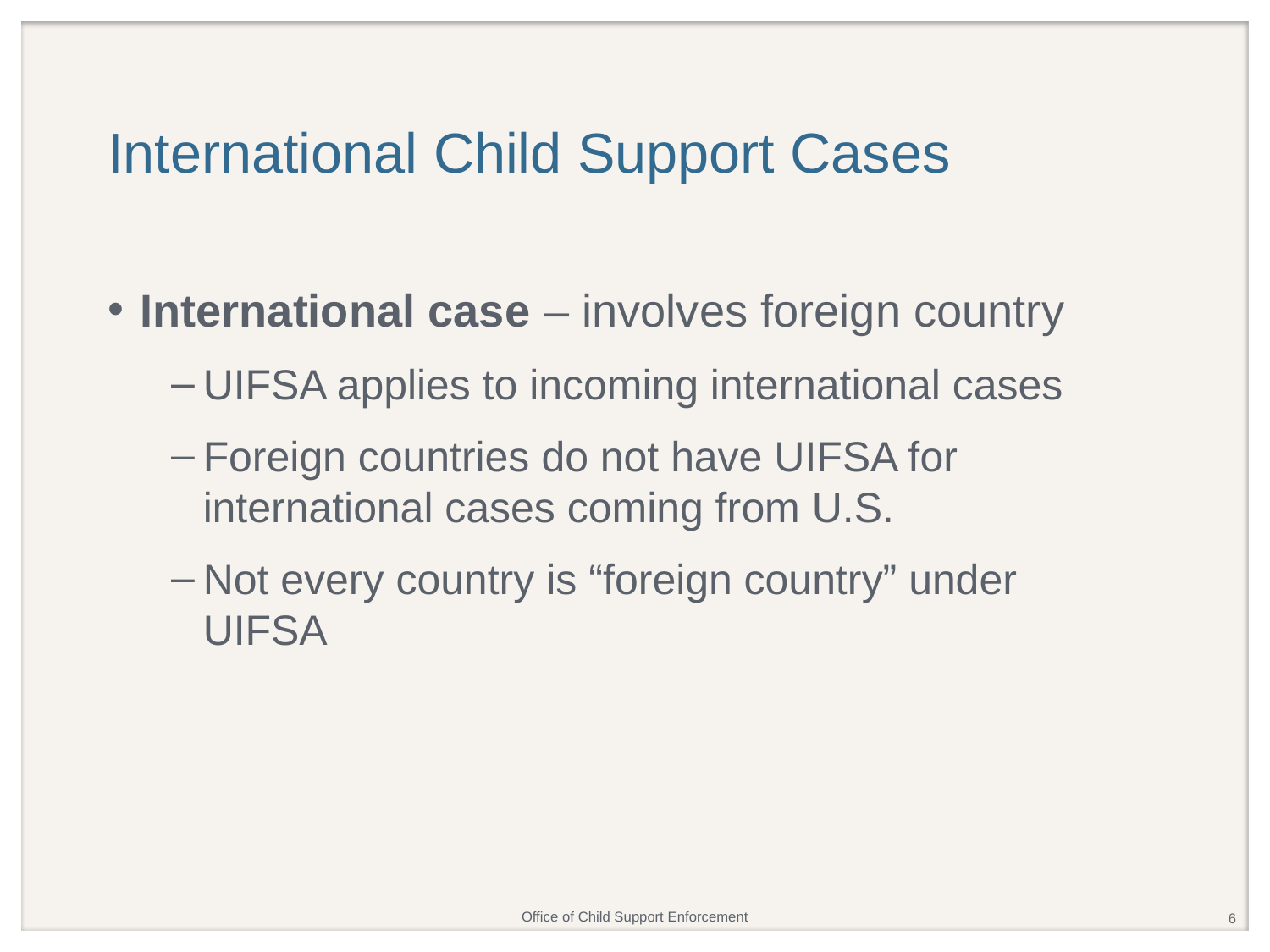

# International Child Support Cases
International case – involves foreign country
UIFSA applies to incoming international cases
Foreign countries do not have UIFSA for international cases coming from U.S.
Not every country is “foreign country” under UIFSA

6